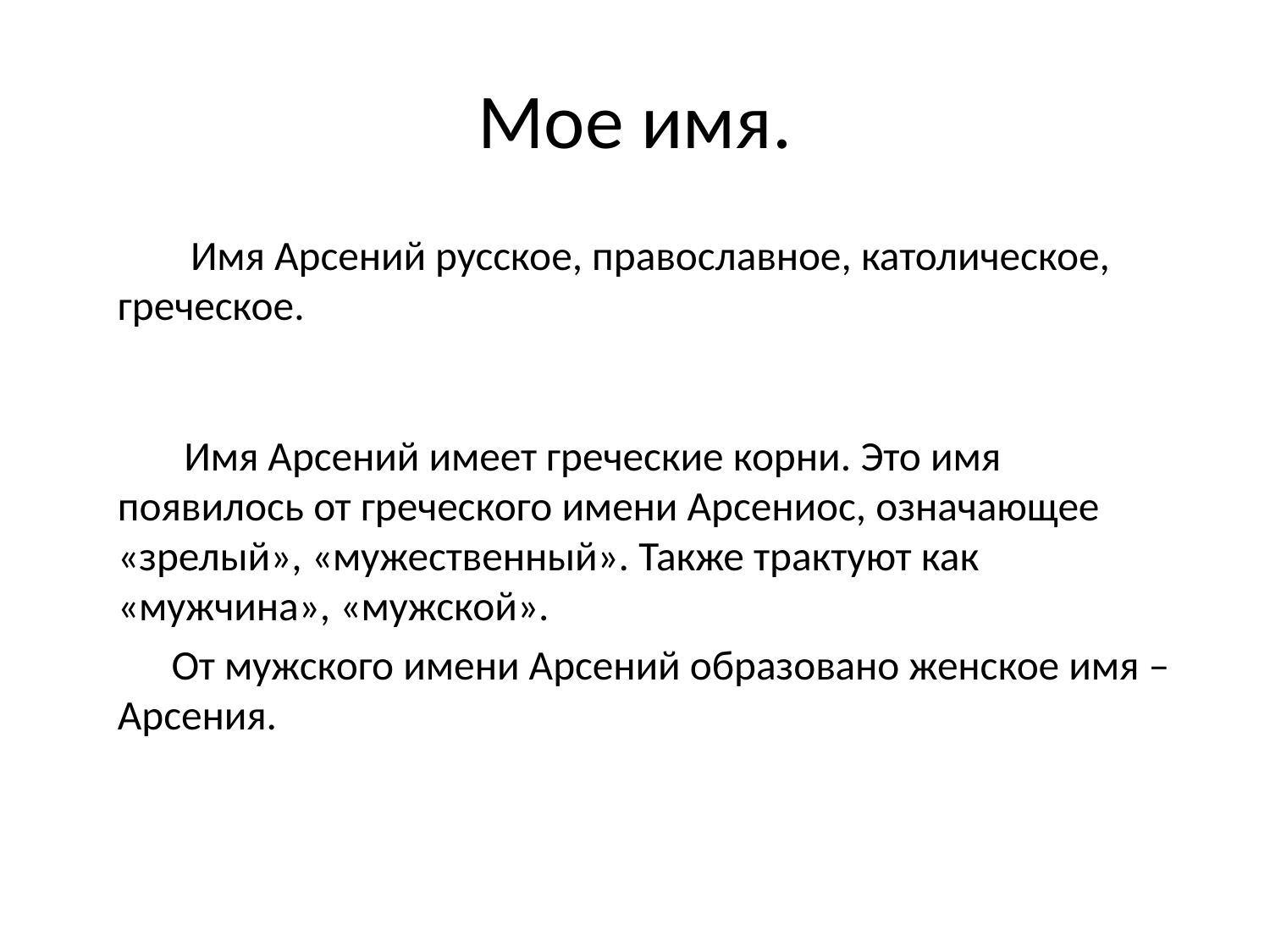

# Мое имя.
            Имя Арсений русское, православное, католическое, греческое.
       Имя Арсений имеет греческие корни. Это имя появилось от греческого имени Арсениос, означающее «зрелый», «мужественный». Также трактуют как «мужчина», «мужской».
          От мужского имени Арсений образовано женское имя – Арсения.